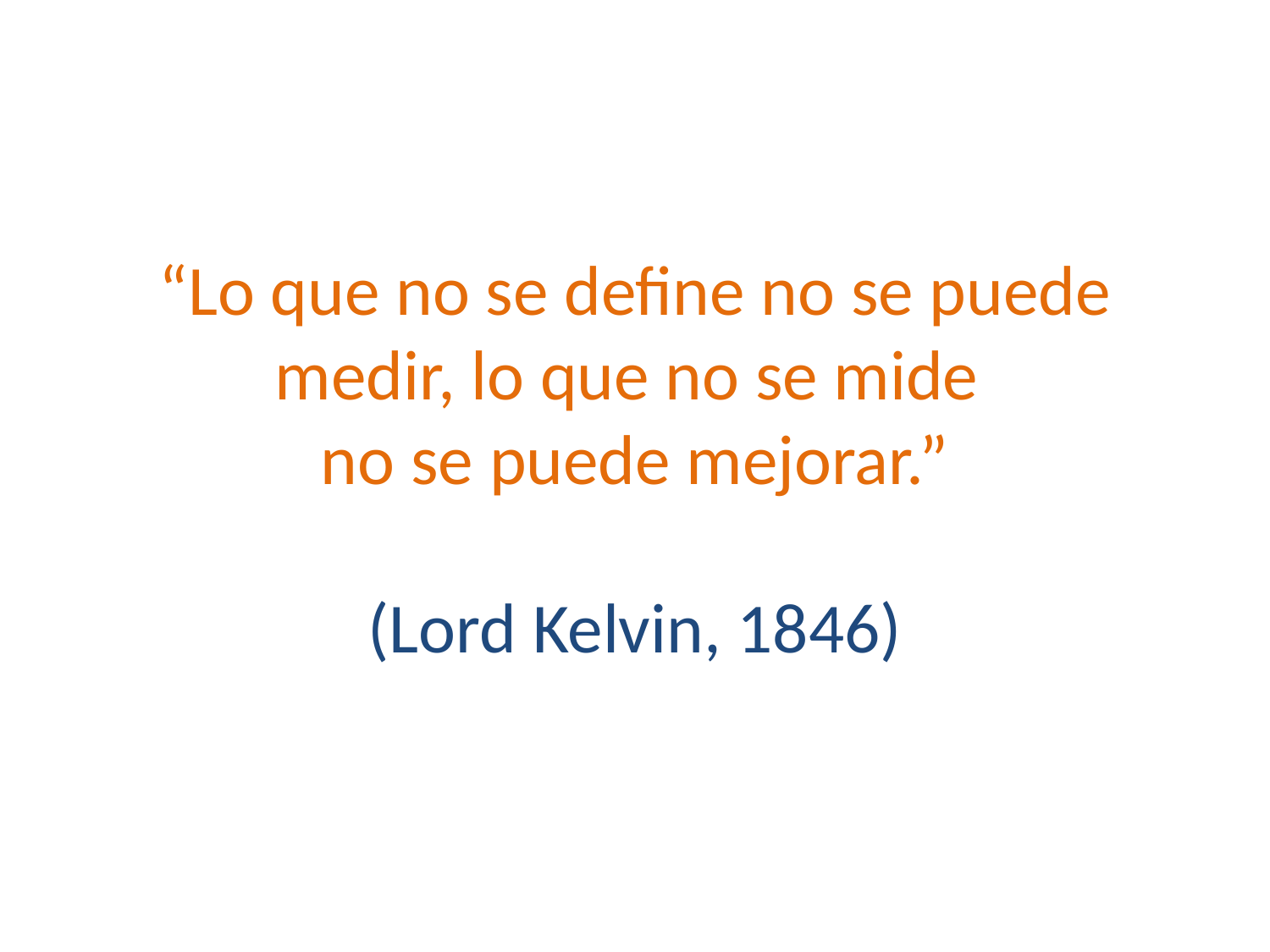

“Lo que no se define no se puede medir, lo que no se mide
no se puede mejorar.”
(Lord Kelvin, 1846)